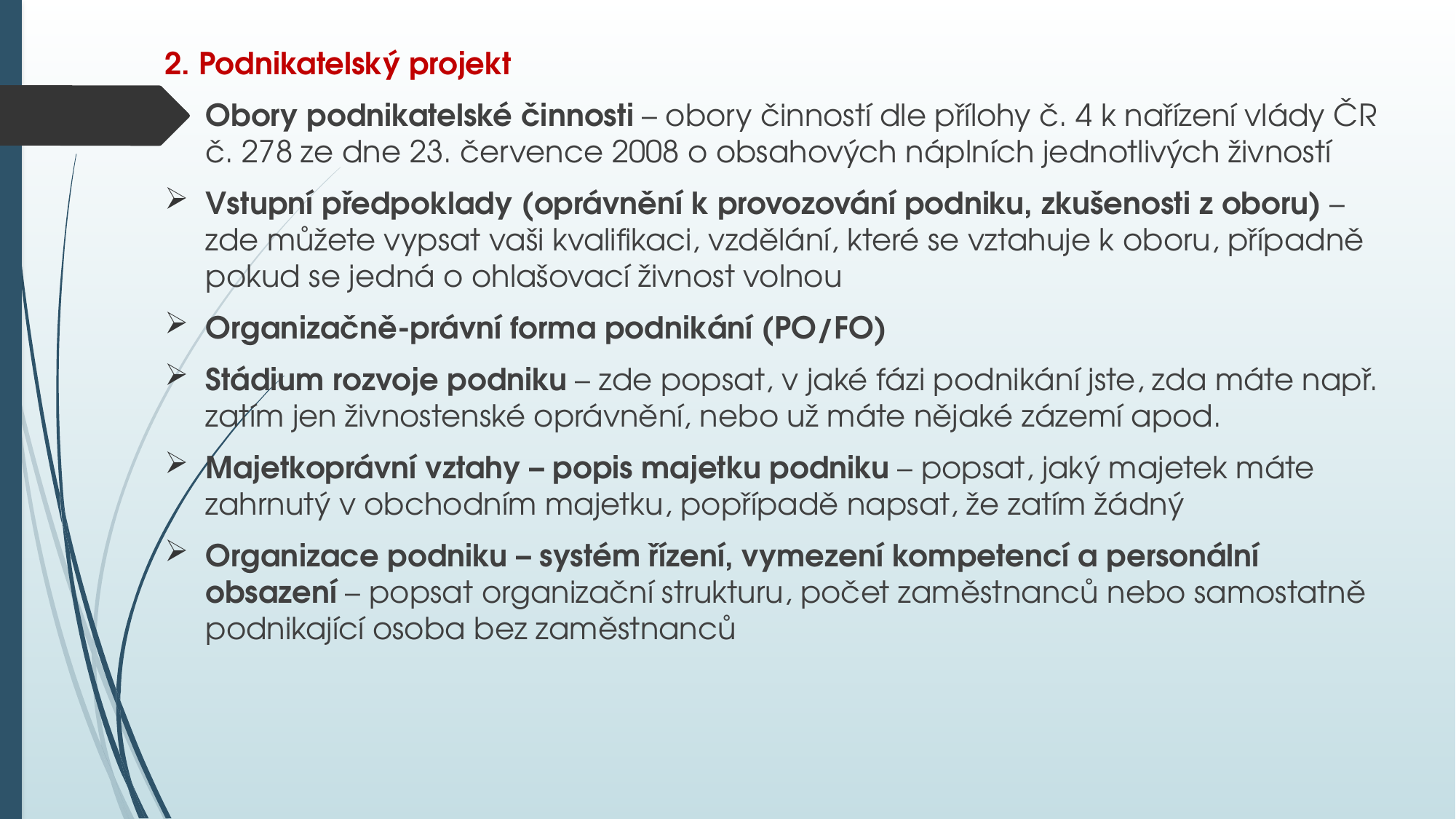

2. Podnikatelský projekt
Obory podnikatelské činnosti – obory činností dle přílohy č. 4 k nařízení vlády ČR č. 278 ze dne 23. července 2008 o obsahových náplních jednotlivých živností
Vstupní předpoklady (oprávnění k provozování podniku, zkušenosti z oboru) – zde můžete vypsat vaši kvalifikaci, vzdělání, které se vztahuje k oboru, případně pokud se jedná o ohlašovací živnost volnou
Organizačně-právní forma podnikání (PO/FO)
Stádium rozvoje podniku – zde popsat, v jaké fázi podnikání jste, zda máte např. zatím jen živnostenské oprávnění, nebo už máte nějaké zázemí apod.
Majetkoprávní vztahy – popis majetku podniku – popsat, jaký majetek máte zahrnutý v obchodním majetku, popřípadě napsat, že zatím žádný
Organizace podniku – systém řízení, vymezení kompetencí a personální obsazení – popsat organizační strukturu, počet zaměstnanců nebo samostatně podnikající osoba bez zaměstnanců